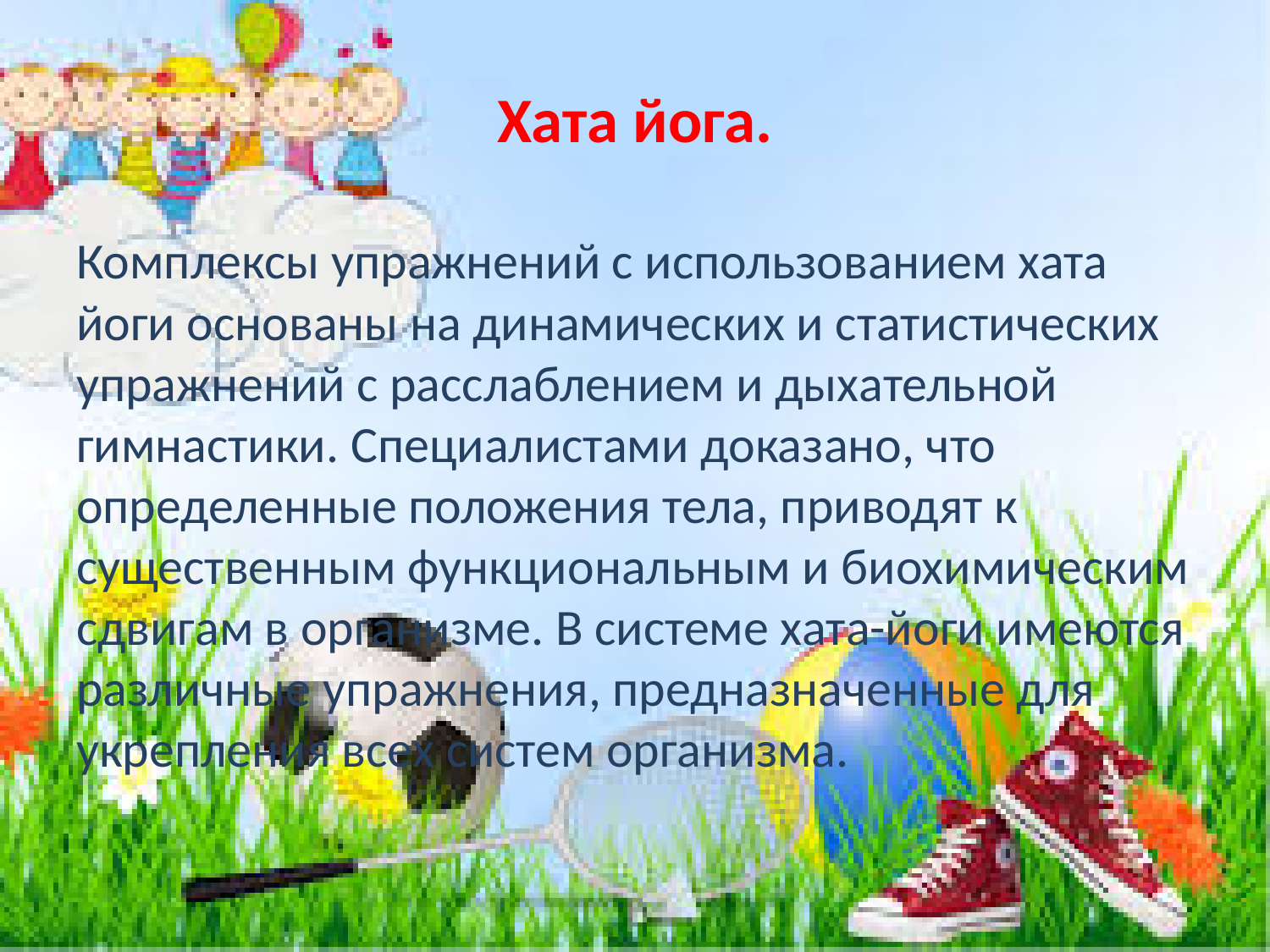

# Хата йога.
Комплексы упражнений с использованием хата йоги основаны на динамических и статистических упражнений с расслаблением и дыхательной гимнастики. Специалистами доказано, что определенные положения тела, приводят к существенным функциональным и биохимическим сдвигам в организме. В системе хата-йоги имеются различные упражнения, предназначенные для укрепления всех систем организма.